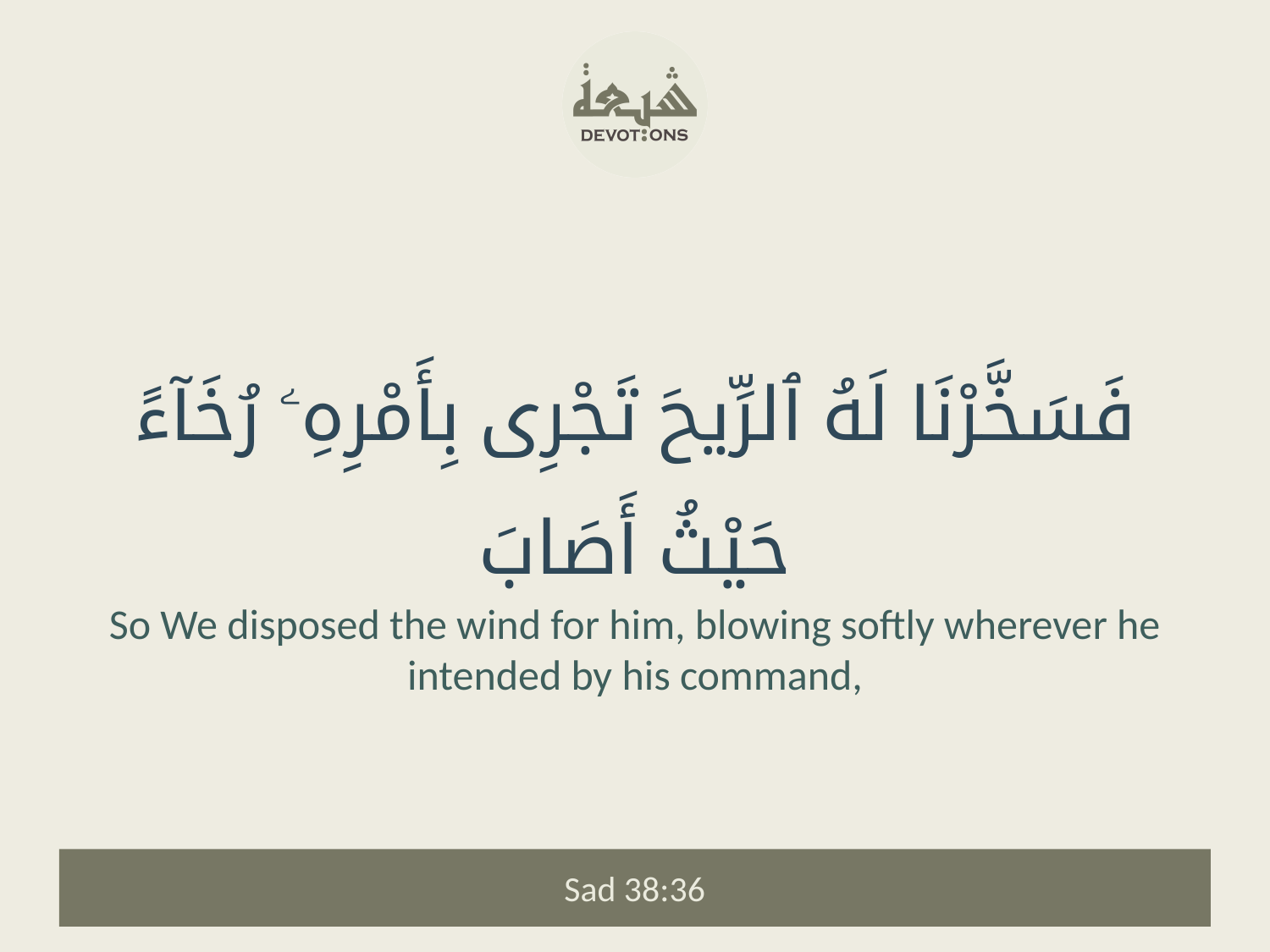

فَسَخَّرْنَا لَهُ ٱلرِّيحَ تَجْرِى بِأَمْرِهِۦ رُخَآءً حَيْثُ أَصَابَ
So We disposed the wind for him, blowing softly wherever he intended by his command,
Sad 38:36